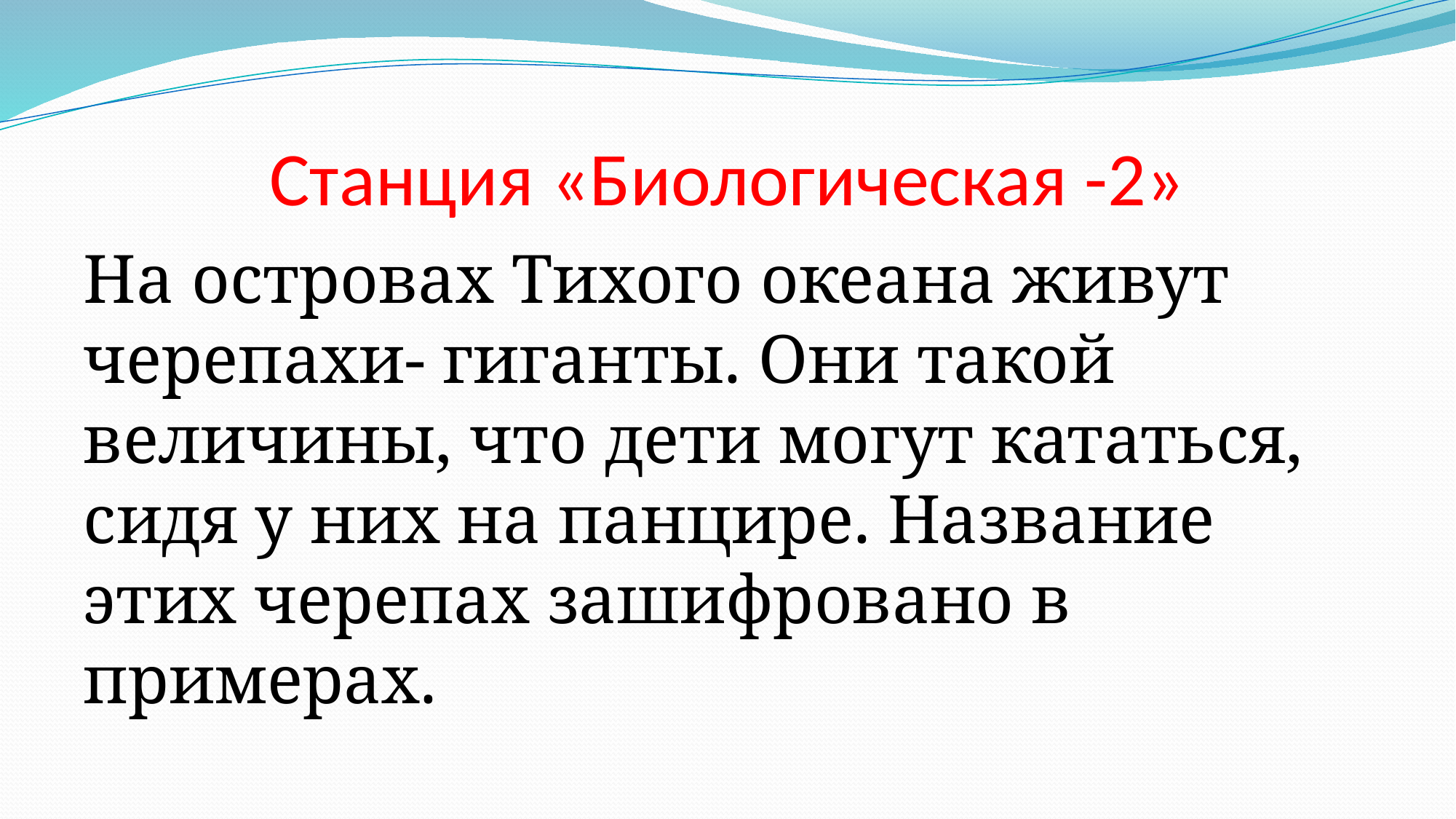

# Станция «Биологическая -2»
На островах Тихого океана живут черепахи- гиганты. Они такой величины, что дети могут кататься, сидя у них на панцире. Название этих черепах зашифровано в примерах.